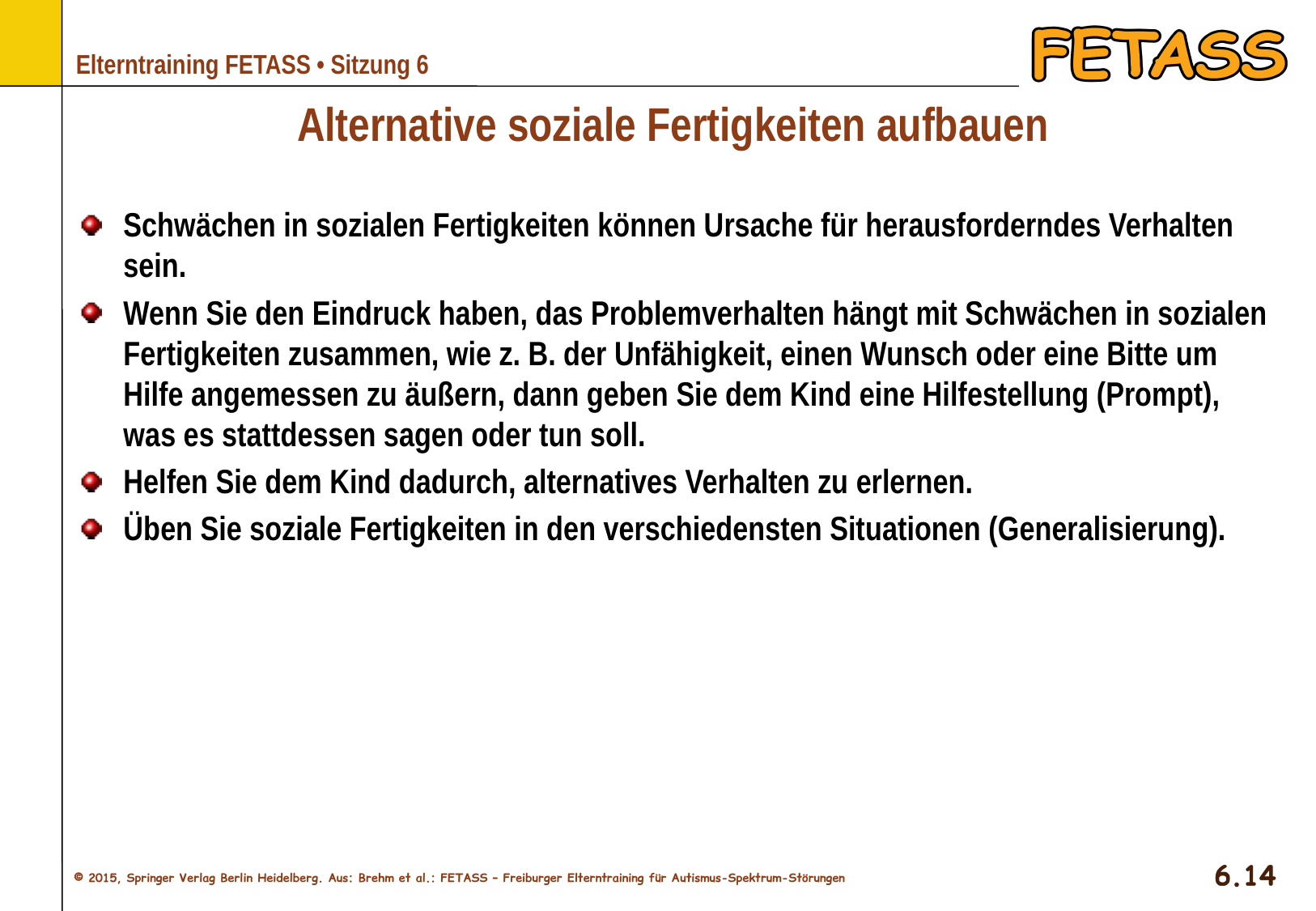

# Alternative soziale Fertigkeiten aufbauen
Schwächen in sozialen Fertigkeiten können Ursache für herausforderndes Verhalten sein.
Wenn Sie den Eindruck haben, das Problemverhalten hängt mit Schwächen in sozialen Fertigkeiten zusammen, wie z. B. der Unfähigkeit, einen Wunsch oder eine Bitte um Hilfe angemessen zu äußern, dann geben Sie dem Kind eine Hilfestellung (Prompt), was es stattdessen sagen oder tun soll.
Helfen Sie dem Kind dadurch, alternatives Verhalten zu erlernen.
Üben Sie soziale Fertigkeiten in den verschiedensten Situationen (Generalisierung).
6.14